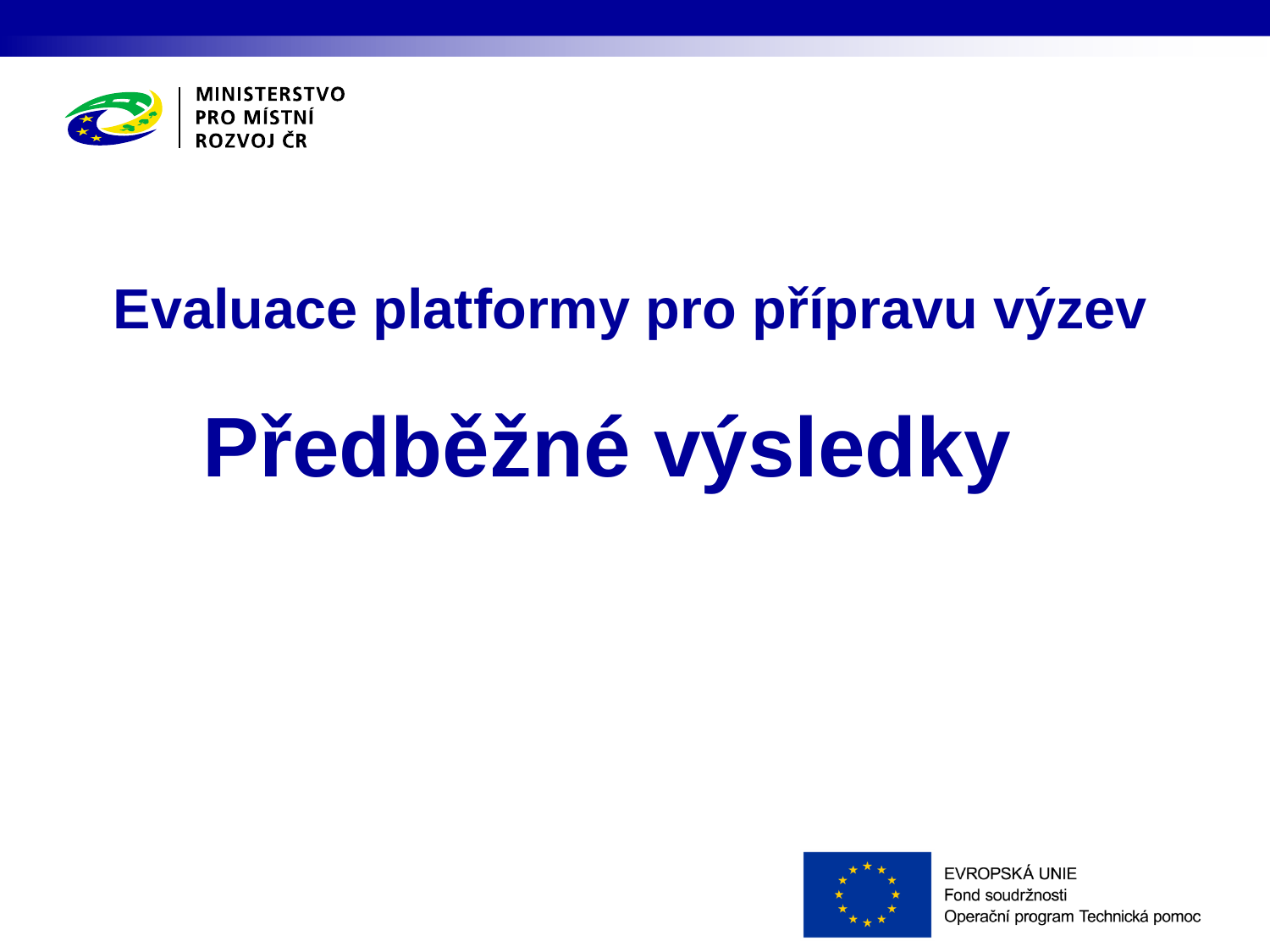

Evaluace platformy pro přípravu výzev
# Předběžné výsledky